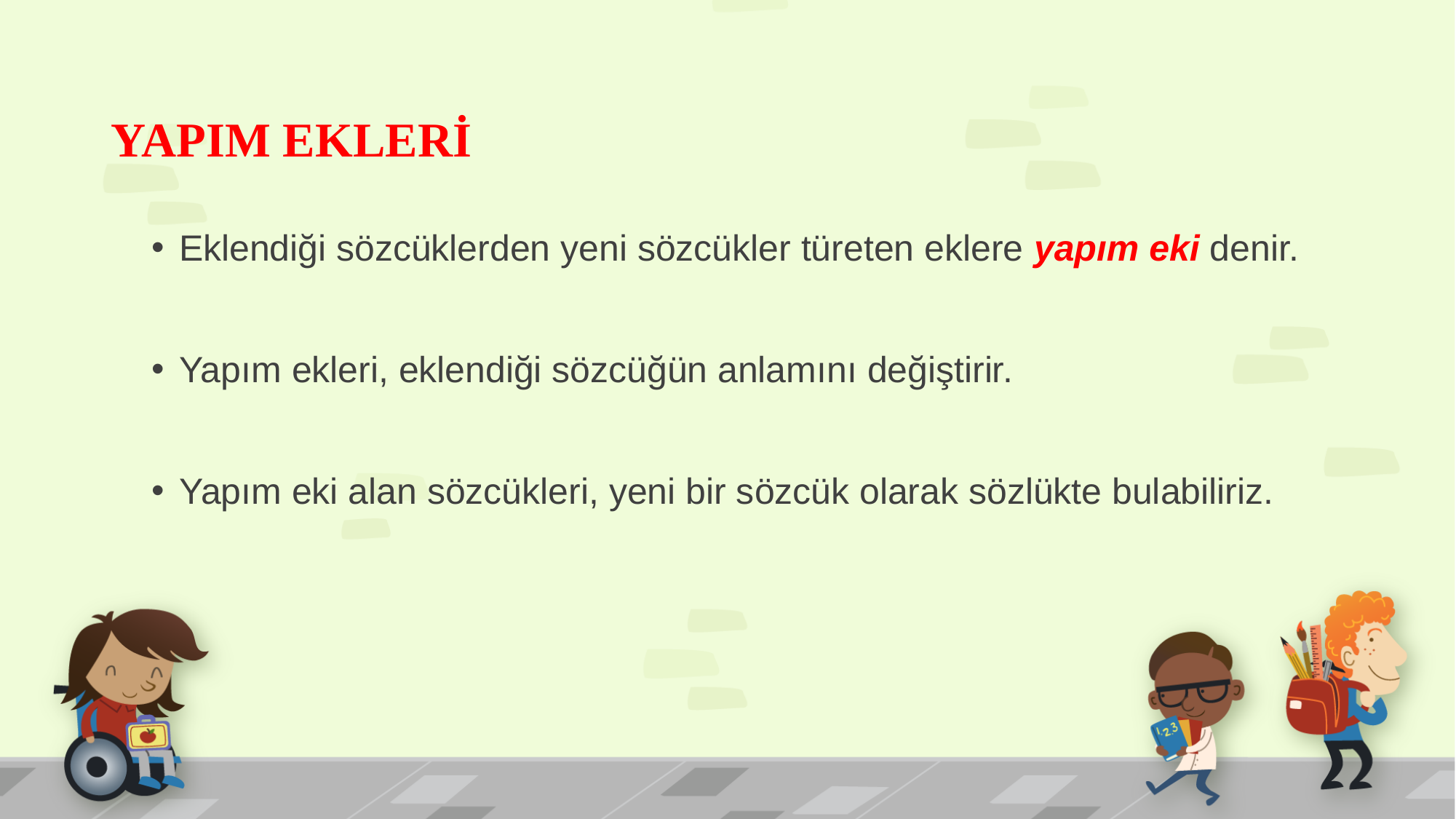

# YAPIM EKLERİ
Eklendiği sözcüklerden yeni sözcükler türeten eklere yapım eki denir.
Yapım ekleri, eklendiği sözcüğün anlamını değiştirir.
Yapım eki alan sözcükleri, yeni bir sözcük olarak sözlükte bulabiliriz.